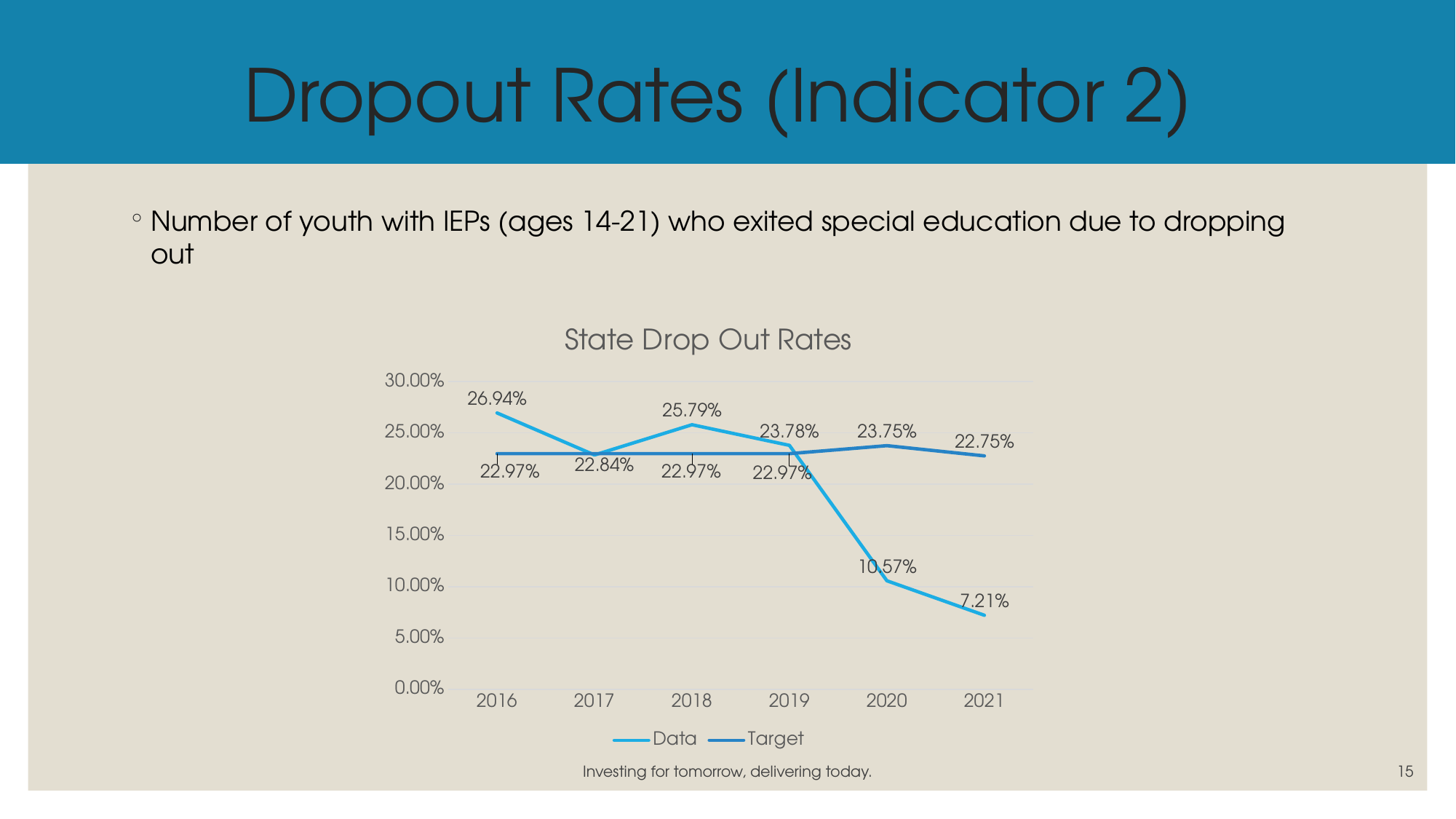

# Dropout Rates (Indicator 2)
Number of youth with IEPs (ages 14-21) who exited special education due to dropping out

### Chart: State Drop Out Rates

| Category | Data | Target |
|---|---|---|
| 2016 | 0.2694 | 0.2297 |
| 2017 | 0.2284 | 0.2297 |
| 2018 | 0.2579 | 0.2297 |
| 2019 | 0.2378 | 0.2297 |
| 2020 | 0.1057 | 0.2375 |
| 2021 | 0.0721 | 0.2275 |
Investing for tomorrow, delivering today.
15